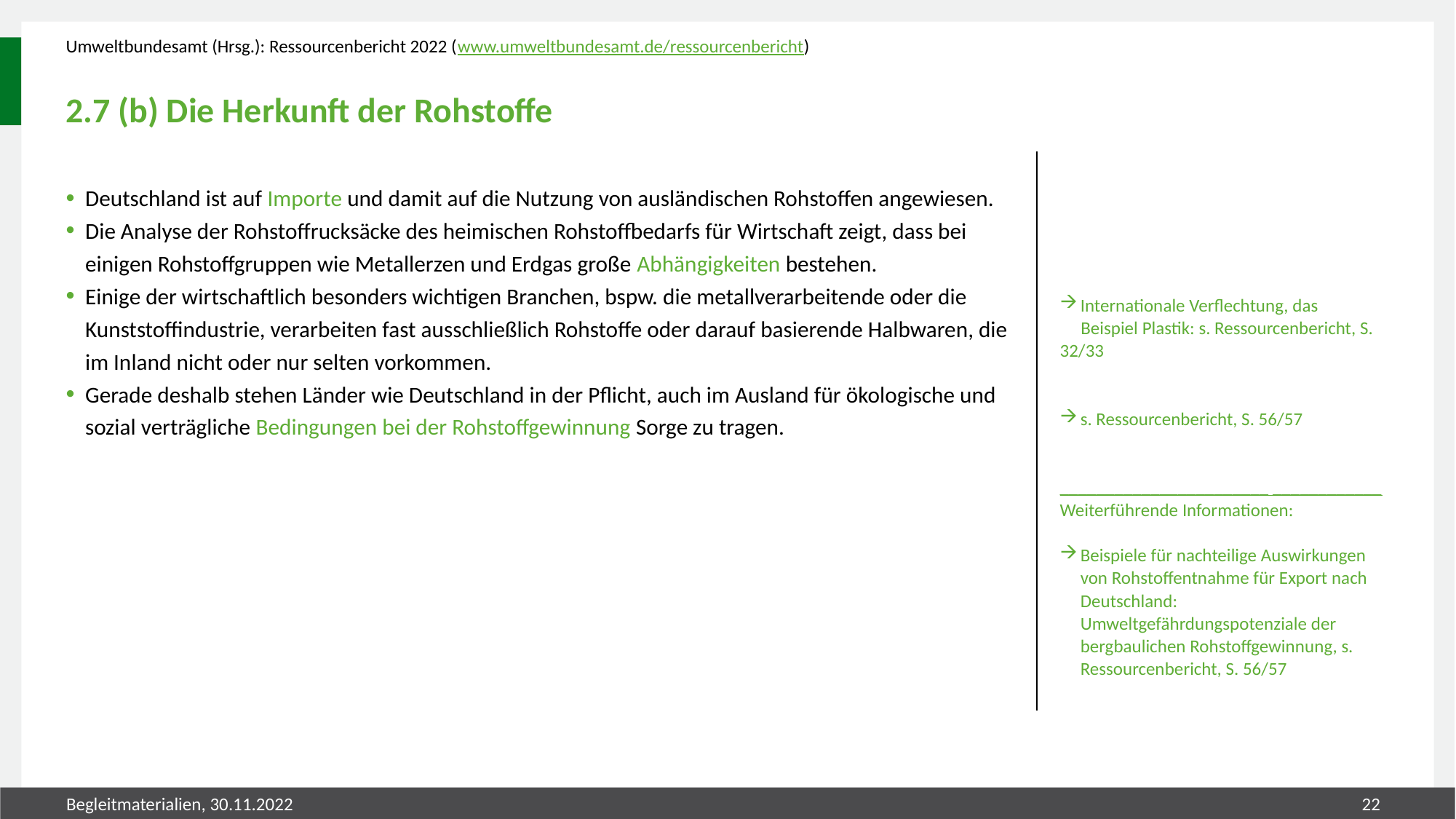

Umweltbundesamt (Hrsg.): Ressourcenbericht 2022 (www.umweltbundesamt.de/ressourcenbericht)
# 2.7 (b) Die Herkunft der Rohstoffe
Deutschland ist auf Importe und damit auf die Nutzung von ausländischen Rohstoffen angewiesen.
Die Analyse der Rohstoffrucksäcke des heimischen Rohstoffbedarfs für Wirtschaft zeigt, dass bei einigen Rohstoffgruppen wie Metallerzen und Erdgas große Abhängigkeiten bestehen.
Einige der wirtschaftlich besonders wichtigen Branchen, bspw. die metallverarbeitende oder die Kunststoffindustrie, verarbeiten fast ausschließlich Rohstoffe oder darauf basierende Halbwaren, die im Inland nicht oder nur selten vorkommen.
Gerade deshalb stehen Länder wie Deutschland in der Pflicht, auch im Ausland für ökologische und sozial verträgliche Bedingungen bei der Rohstoffgewinnung Sorge zu tragen.

Internationale Verflechtung, das
     Beispiel Plastik: s. Ressourcenbericht, S. 32/33

s. Ressourcenbericht, S. 56/57

_______________________ ____________
Weiterführende Informationen:

Beispiele für nachteilige Auswirkungen von Rohstoffentnahme für Export nach Deutschland: Umweltgefährdungspotenziale der bergbaulichen Rohstoffgewinnung, s. Ressourcenbericht, S. 56/57

Begleitmaterialien, 30.11.2022
22